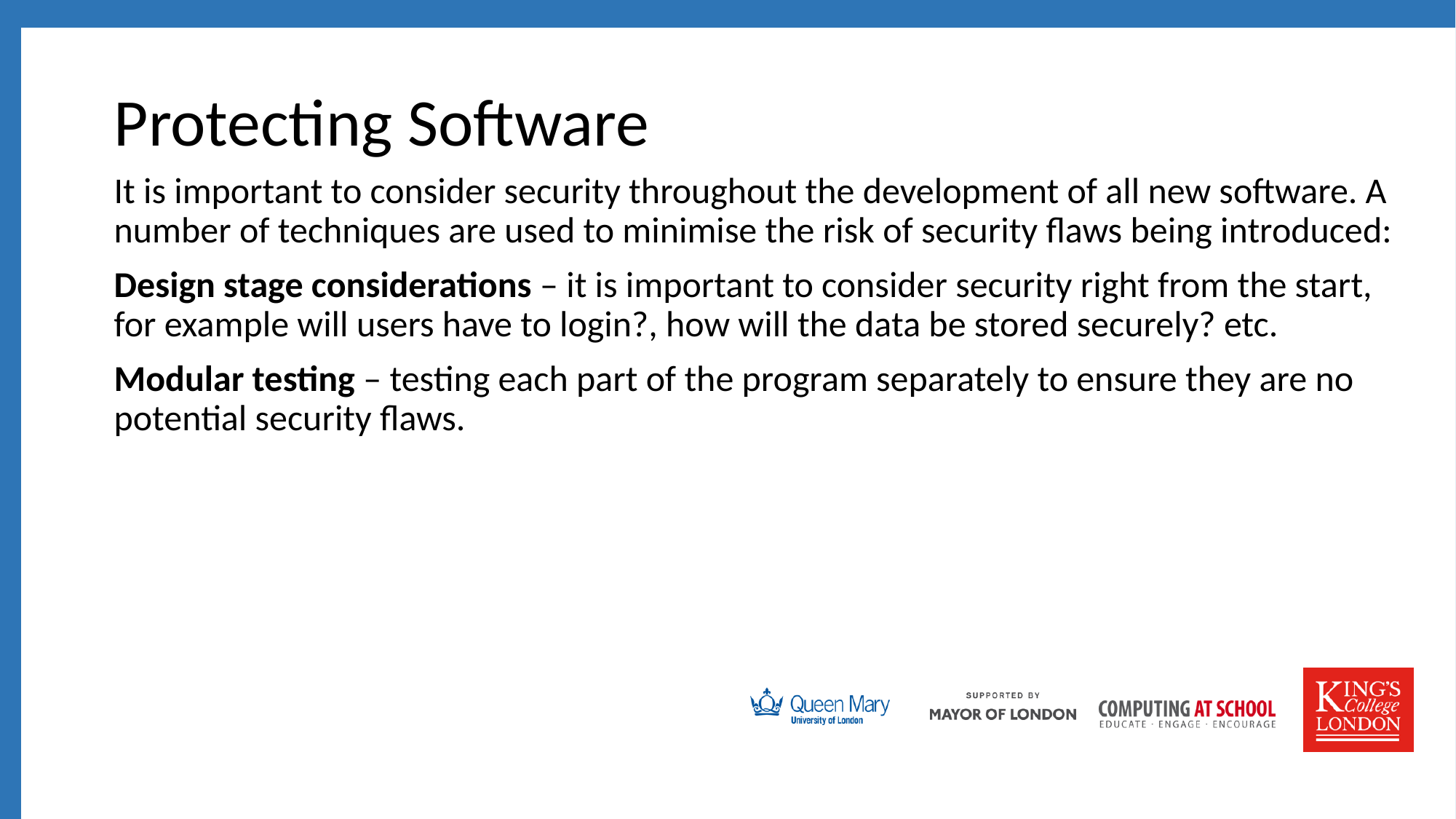

# Protecting Software
It is important to consider security throughout the development of all new software. A number of techniques are used to minimise the risk of security flaws being introduced:
Design stage considerations – it is important to consider security right from the start, for example will users have to login?, how will the data be stored securely? etc.
Modular testing – testing each part of the program separately to ensure they are no potential security flaws.